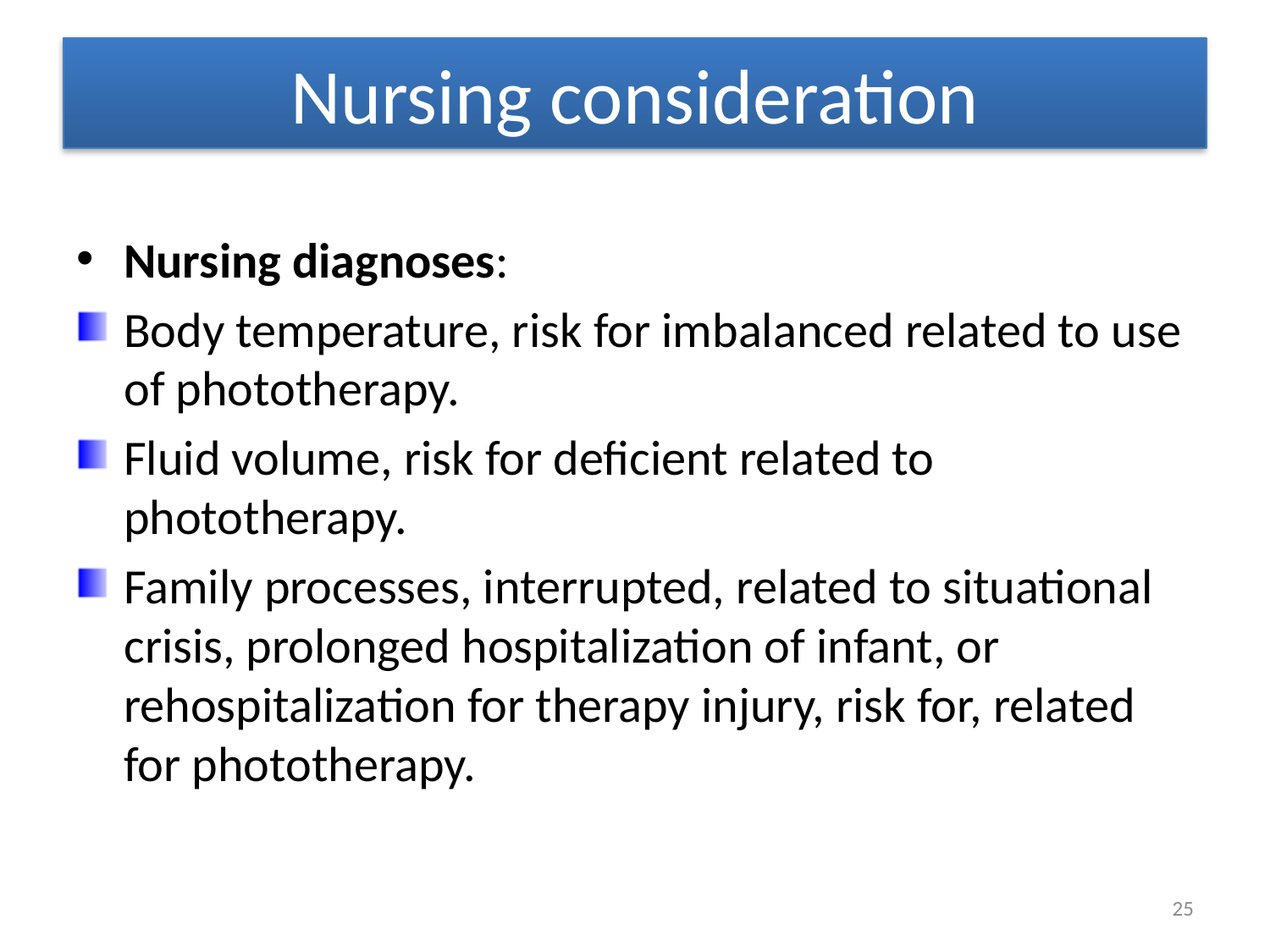

# Nursing consideration
Nursing diagnoses:
Body temperature, risk for imbalanced related to use of phototherapy.
Fluid volume, risk for deficient related to phototherapy.
Family processes, interrupted, related to situational crisis, prolonged hospitalization of infant, or rehospitalization for therapy injury, risk for, related for phototherapy.
25